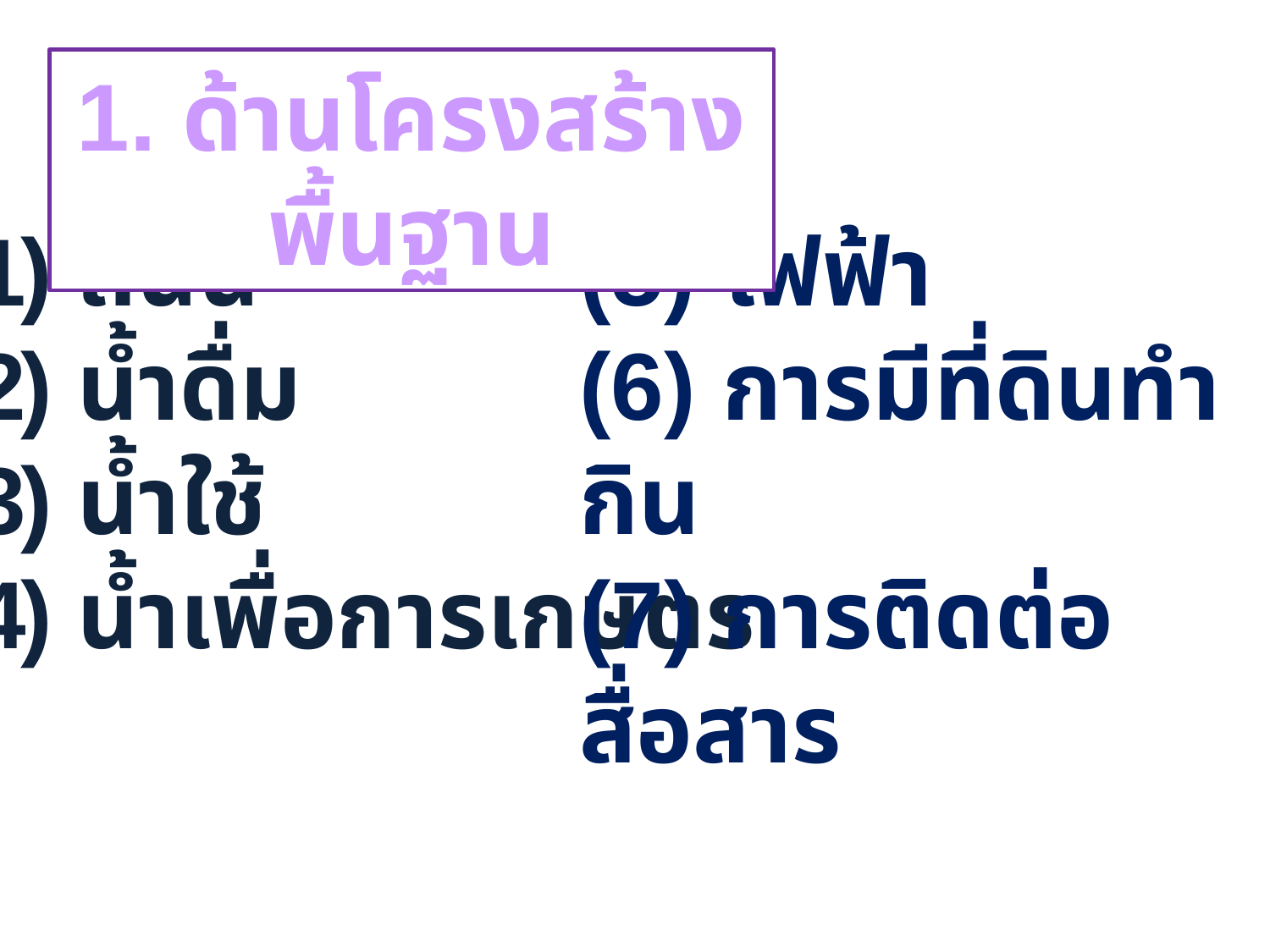

1. ด้านโครงสร้างพื้นฐาน
 ถนน
 น้ำดื่ม
 น้ำใช้
 น้ำเพื่อการเกษตร
(5) ไฟฟ้า
(6) การมีที่ดินทำกิน
(7) การติดต่อสื่อสาร